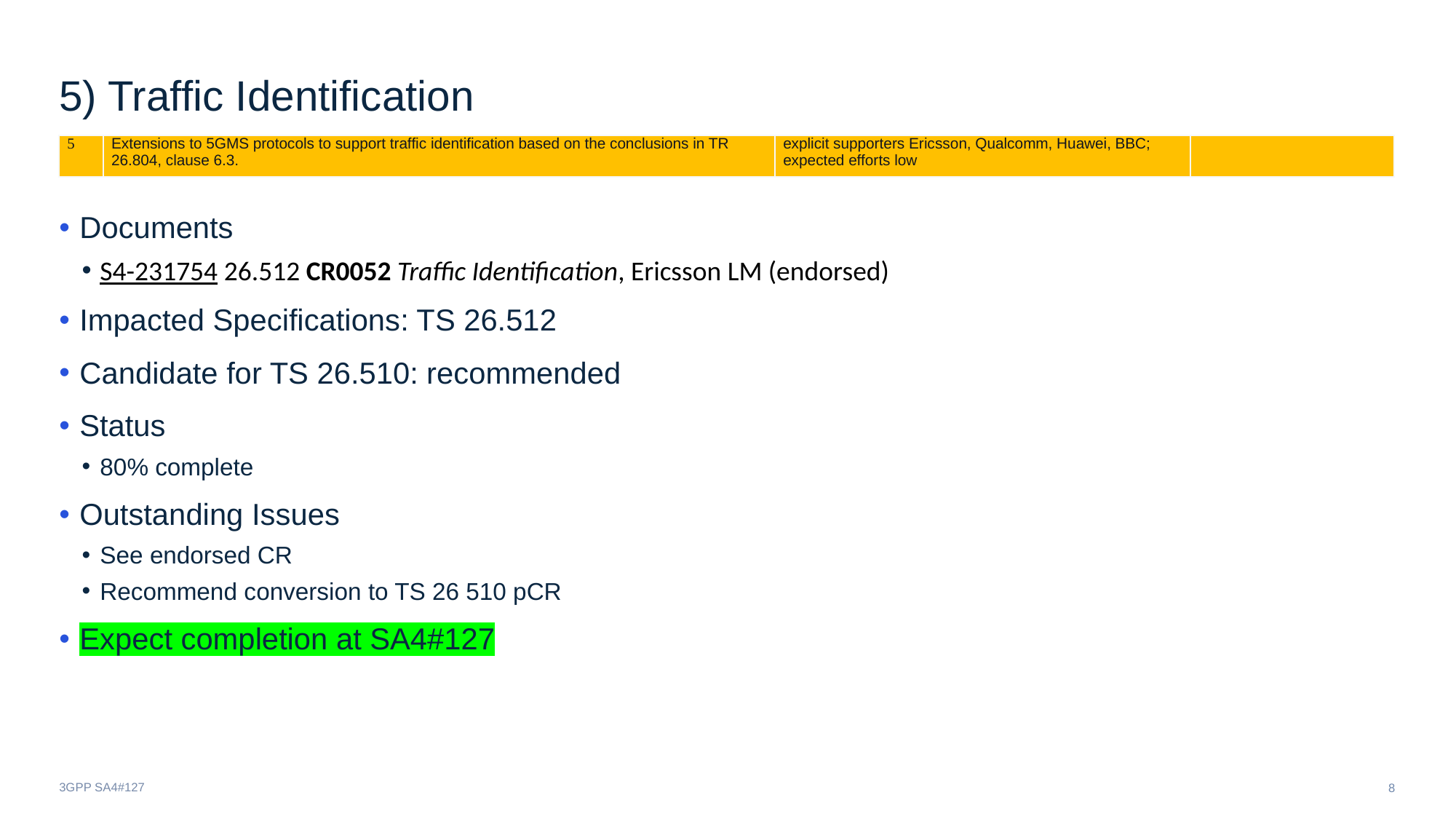

# 5) Traffic Identification
| 5 | Extensions to 5GMS protocols to support traffic identification based on the conclusions in TR 26.804, clause 6.3. | explicit supporters Ericsson, Qualcomm, Huawei, BBC; expected efforts low |  |
| --- | --- | --- | --- |
Documents
S4-231754 26.512 CR0052 Traffic Identification, Ericsson LM (endorsed)
Impacted Specifications: TS 26.512
Candidate for TS 26.510: recommended
Status
80% complete
Outstanding Issues
See endorsed CR
Recommend conversion to TS 26 510 pCR
Expect completion at SA4#127

3GPP SA4#127